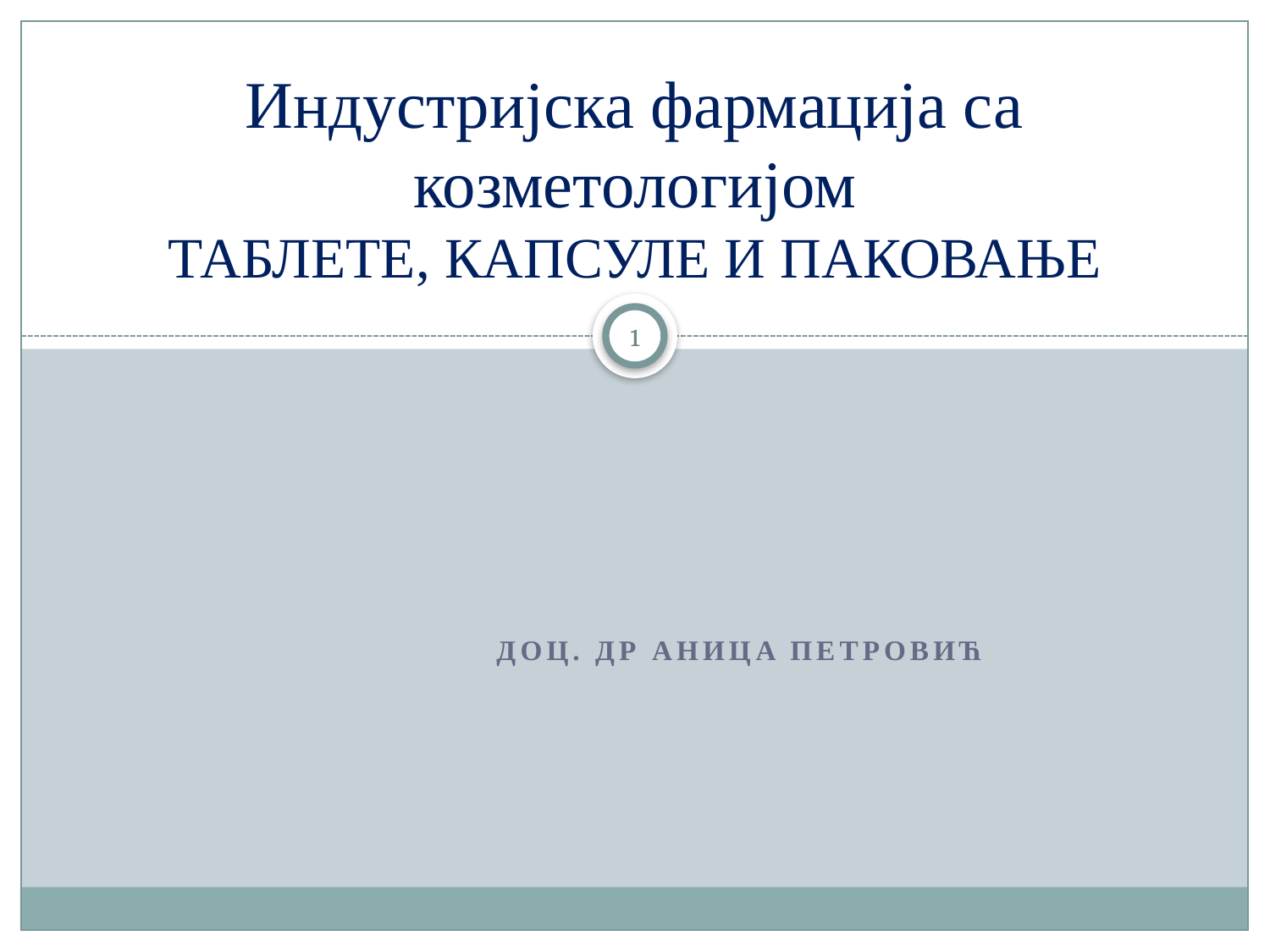

# Индустријска фармација са козметологијом ТАБЛЕТЕ, КАПСУЛЕ И ПАКОВАЊЕ
1
ДОЦ. др АницA ПЕТРОВИЋ